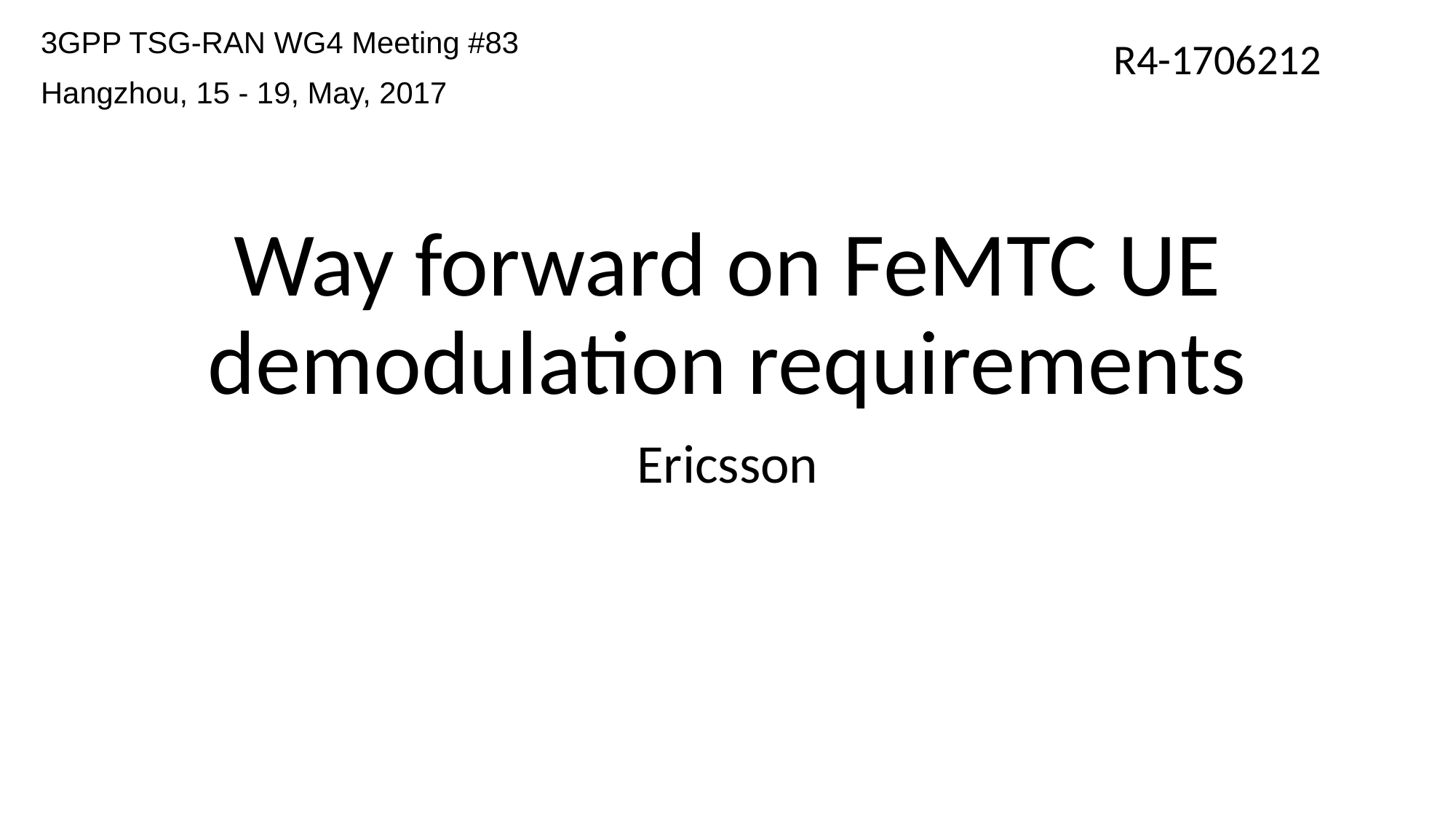

3GPP TSG-RAN WG4 Meeting #83
Hangzhou, 15 - 19, May, 2017
R4-1706212
# Way forward on FeMTC UE demodulation requirements
Ericsson